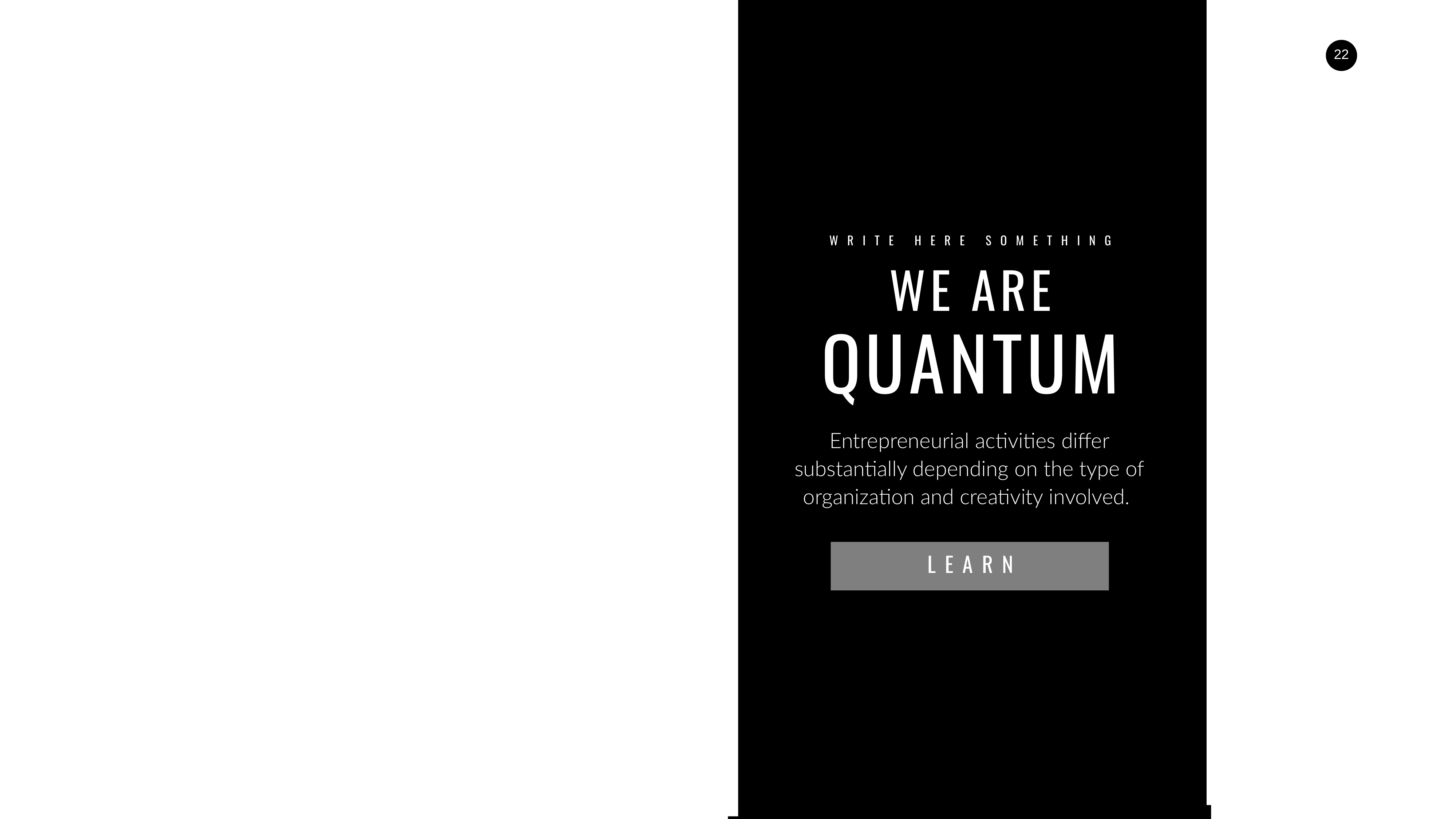

WRITE HERE SOMETHING
WE ARE
QUANTUM

Entrepreneurial activities differ substantially depending on the type of organization and creativity involved.

LEARN